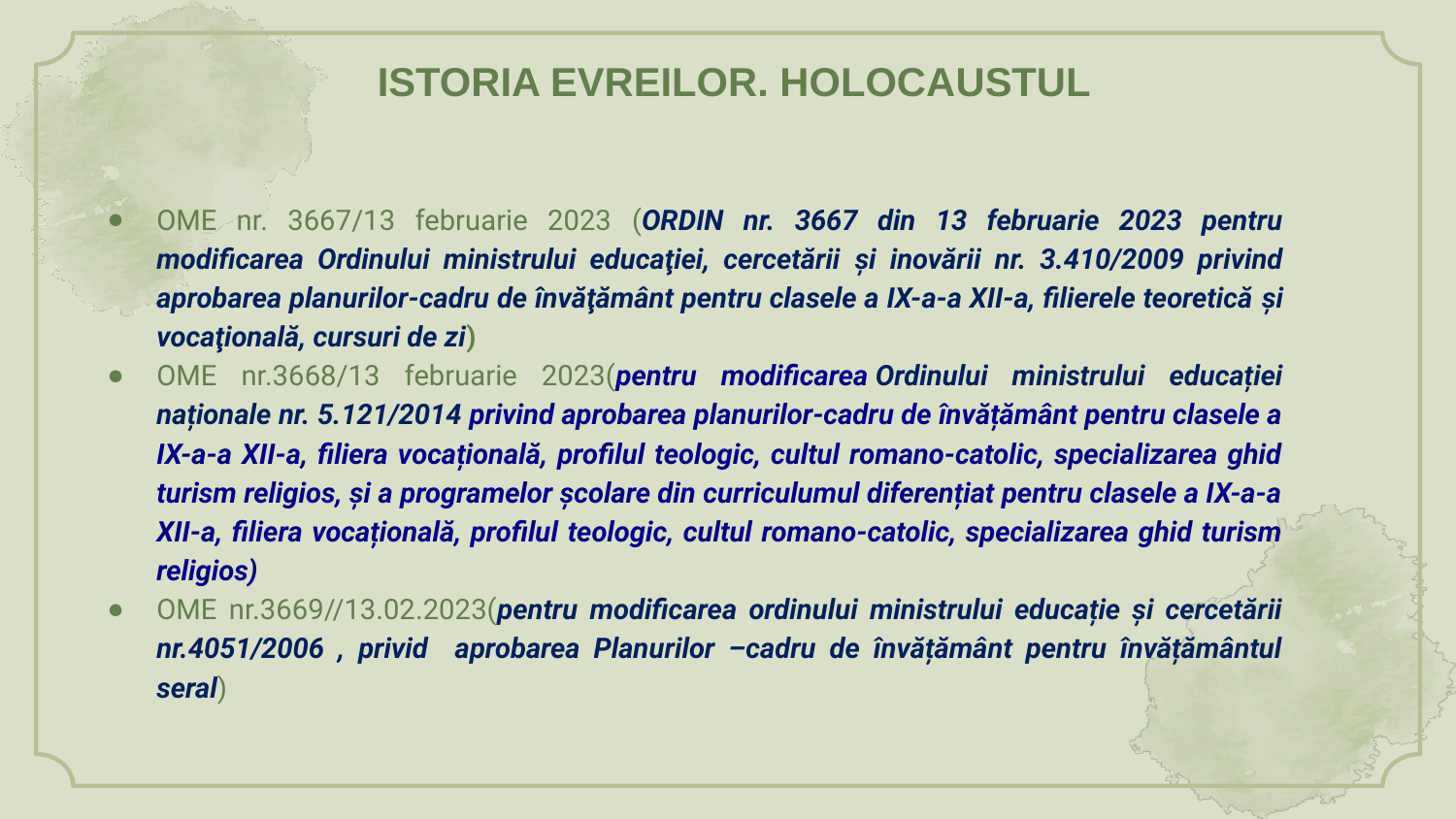

# ISTORIA EVREILOR. HOLOCAUSTUL

OME nr. 3667/13 februarie 2023 (ORDIN nr. 3667 din 13 februarie 2023 pentru modificarea Ordinului ministrului educaţiei, cercetării şi inovării nr. 3.410/2009 privind aprobarea planurilor-cadru de învăţământ pentru clasele a IX-a-a XII-a, filierele teoretică şi vocaţională, cursuri de zi)
OME nr.3668/13 februarie 2023(pentru modificarea Ordinului ministrului educației naționale nr. 5.121/2014 privind aprobarea planurilor-cadru de învățământ pentru clasele a IX-a-a XII-a, filiera vocațională, profilul teologic, cultul romano-catolic, specializarea ghid turism religios, și a programelor școlare din curriculumul diferențiat pentru clasele a IX-a-a XII-a, filiera vocațională, profilul teologic, cultul romano-catolic, specializarea ghid turism religios)
OME nr.3669//13.02.2023(pentru modificarea ordinului ministrului educație și cercetării nr.4051/2006 , privid  aprobarea Planurilor –cadru de învățământ pentru învățământul seral)